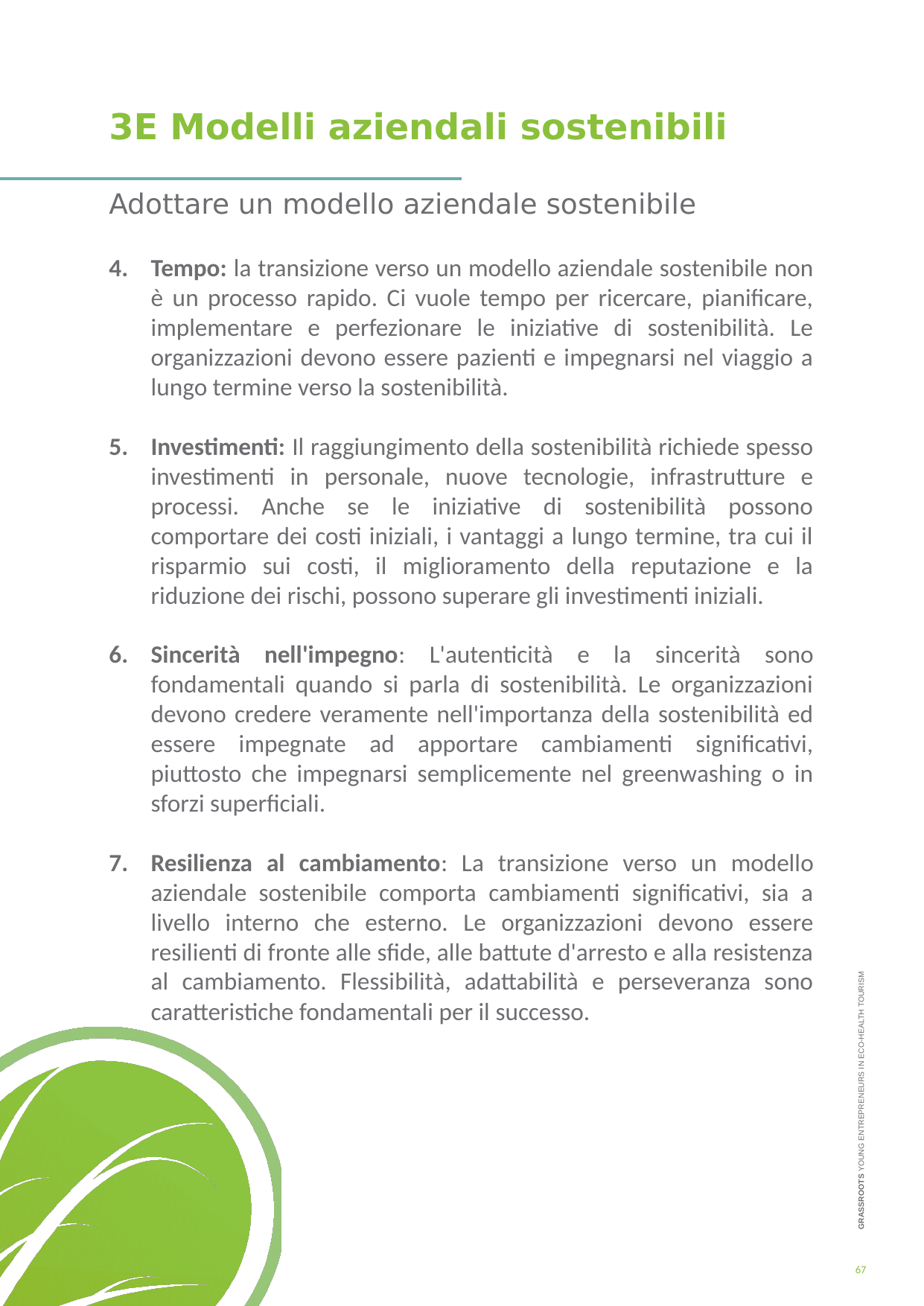

3E Modelli aziendali sostenibili
Adottare un modello aziendale sostenibile
Tempo: la transizione verso un modello aziendale sostenibile non è un processo rapido. Ci vuole tempo per ricercare, pianificare, implementare e perfezionare le iniziative di sostenibilità. Le organizzazioni devono essere pazienti e impegnarsi nel viaggio a lungo termine verso la sostenibilità.

Investimenti: Il raggiungimento della sostenibilità richiede spesso investimenti in personale, nuove tecnologie, infrastrutture e processi. Anche se le iniziative di sostenibilità possono comportare dei costi iniziali, i vantaggi a lungo termine, tra cui il risparmio sui costi, il miglioramento della reputazione e la riduzione dei rischi, possono superare gli investimenti iniziali.

Sincerità nell'impegno: L'autenticità e la sincerità sono fondamentali quando si parla di sostenibilità. Le organizzazioni devono credere veramente nell'importanza della sostenibilità ed essere impegnate ad apportare cambiamenti significativi, piuttosto che impegnarsi semplicemente nel greenwashing o in sforzi superficiali.

Resilienza al cambiamento: La transizione verso un modello aziendale sostenibile comporta cambiamenti significativi, sia a livello interno che esterno. Le organizzazioni devono essere resilienti di fronte alle sfide, alle battute d'arresto e alla resistenza al cambiamento. Flessibilità, adattabilità e perseveranza sono caratteristiche fondamentali per il successo.

67